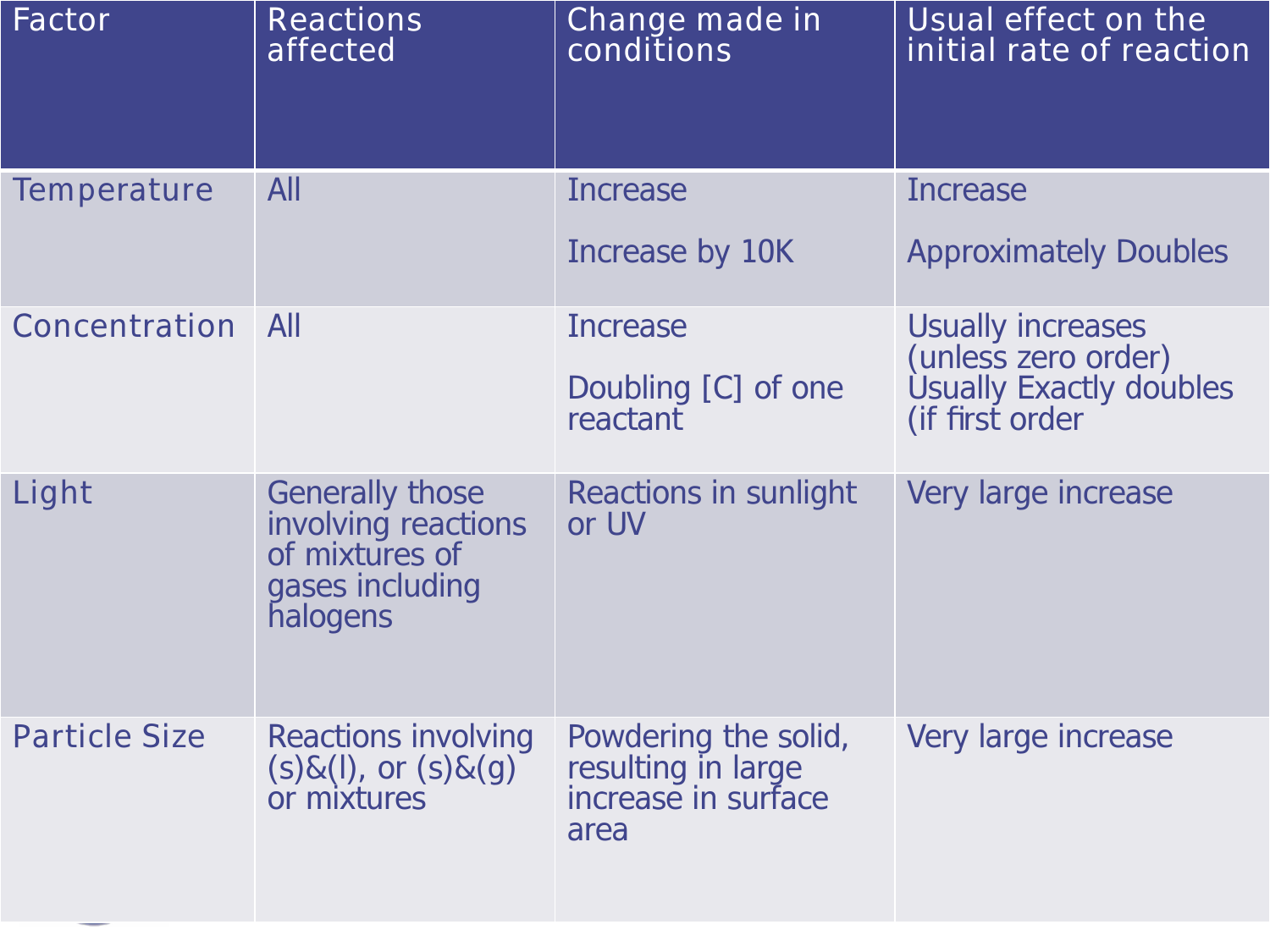

| Factor | Reactions affected | Change made in conditions | Usual effect on the initial rate of reaction |
| --- | --- | --- | --- |
| Temperature | All | Increase Increase by 10K | Increase Approximately Doubles |
| Concentration | All | Increase Doubling [C] of one reactant | Usually increases (unless zero order) Usually Exactly doubles (if first order |
| Light | Generally those involving reactions of mixtures of gases including halogens | Reactions in sunlight or UV | Very large increase |
| Particle Size | Reactions involving (s)&(l), or (s)&(g) or mixtures | Powdering the solid, resulting in large increase in surface area | Very large increase |
#